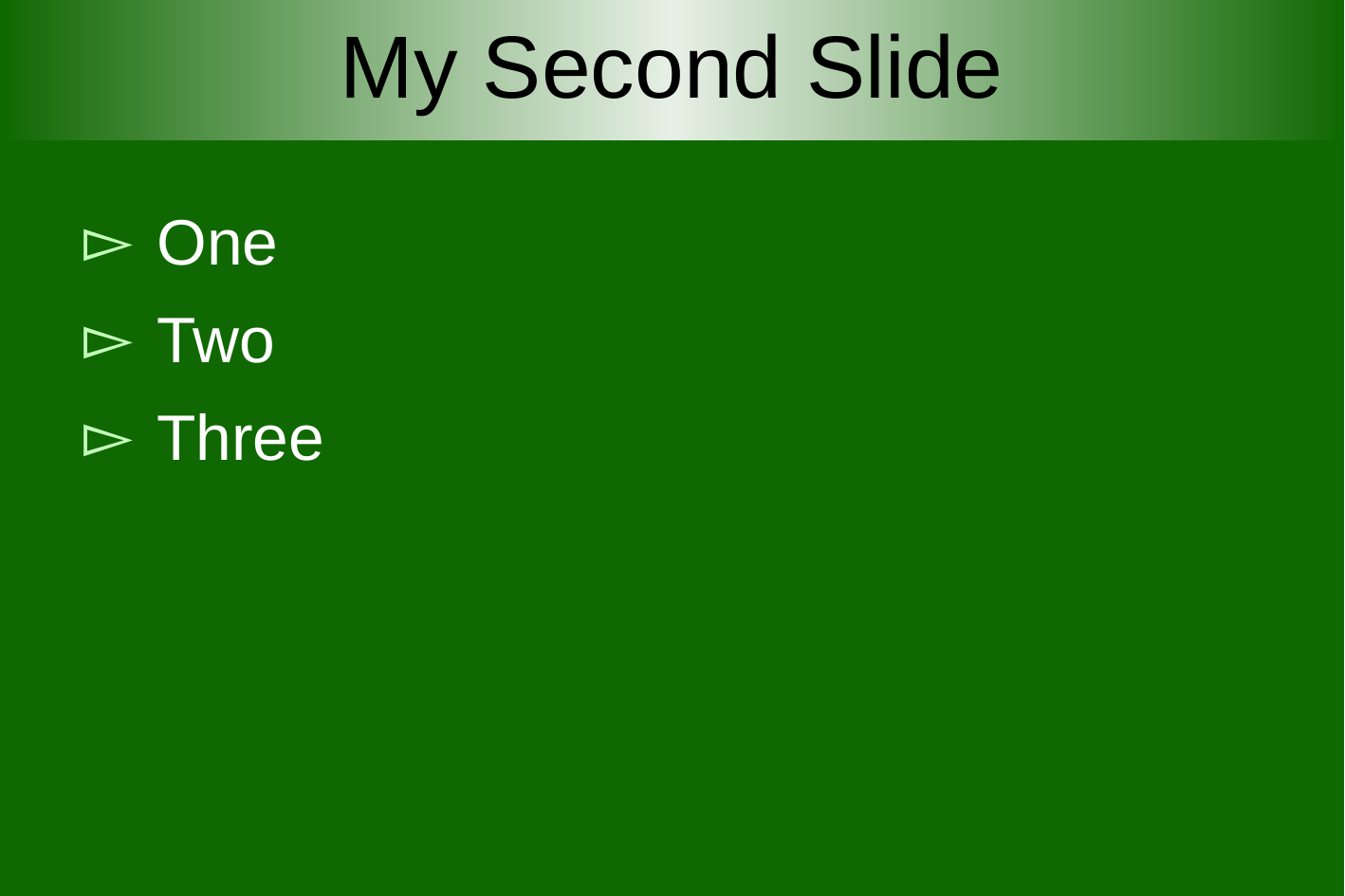

# My Second Slide
One
Two
Three